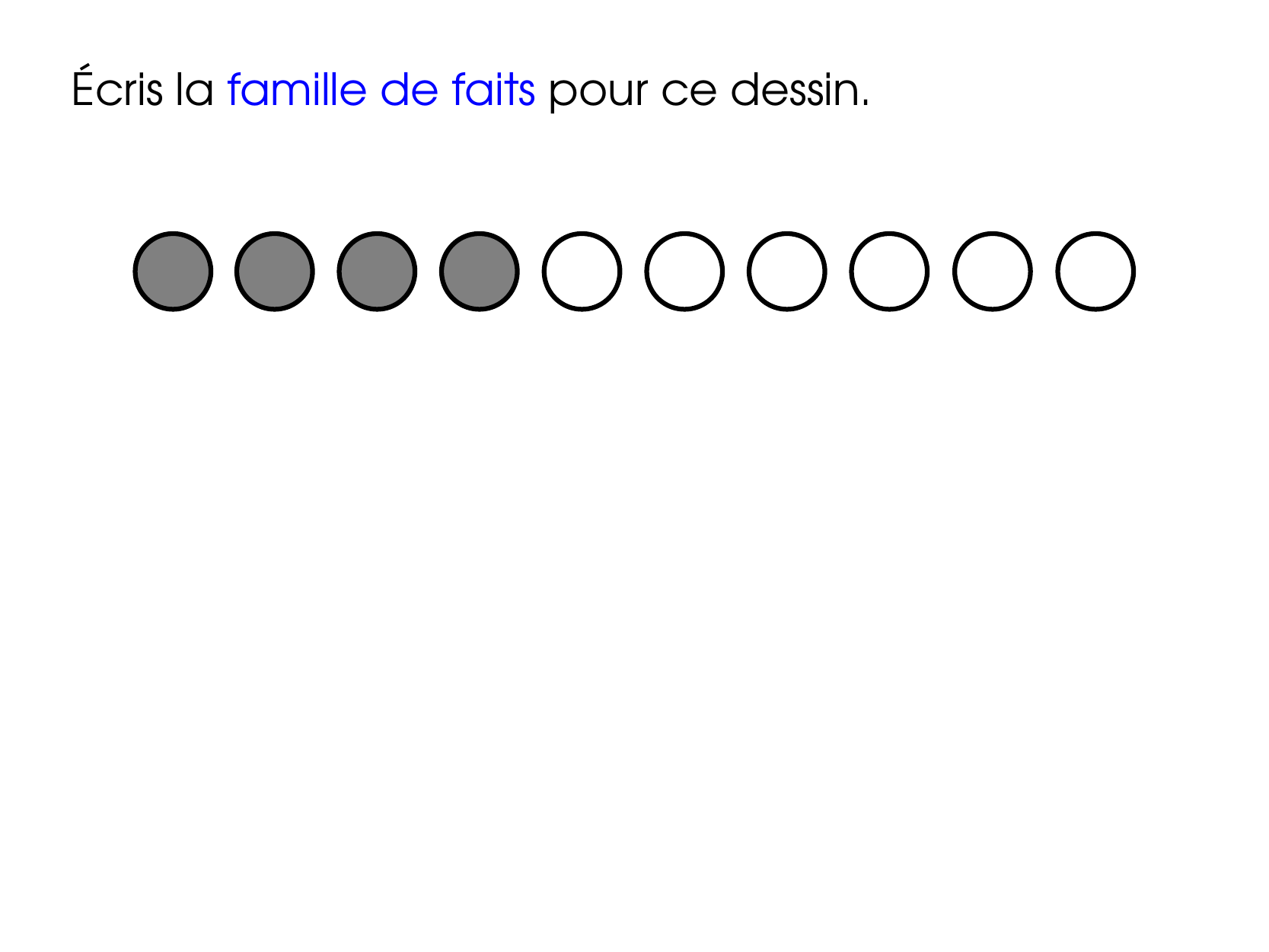

Écris la famille de faits pour ce dessin.